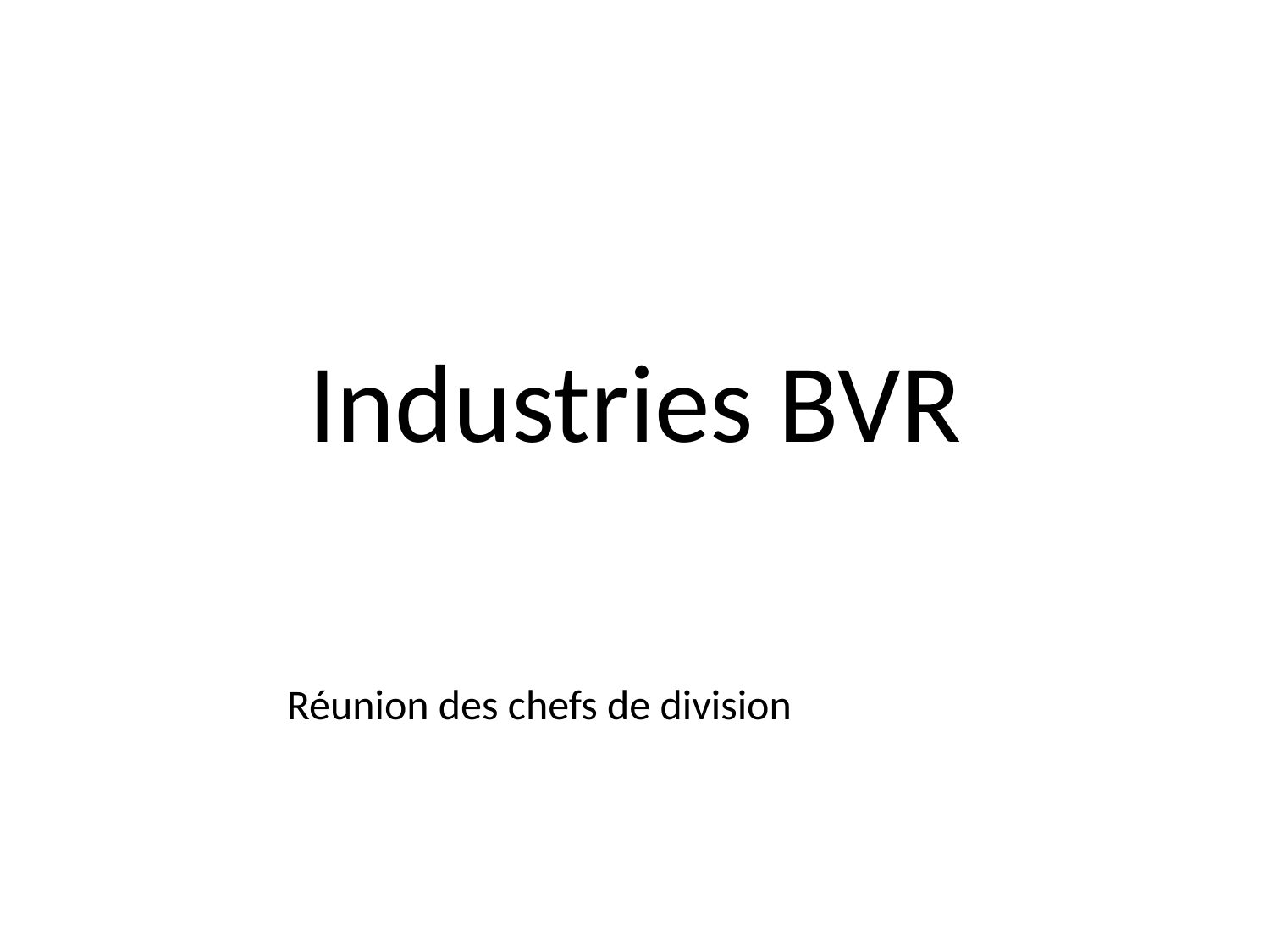

# Industries BVR
Profit & Efficiency Report
Réunion des chefs de division